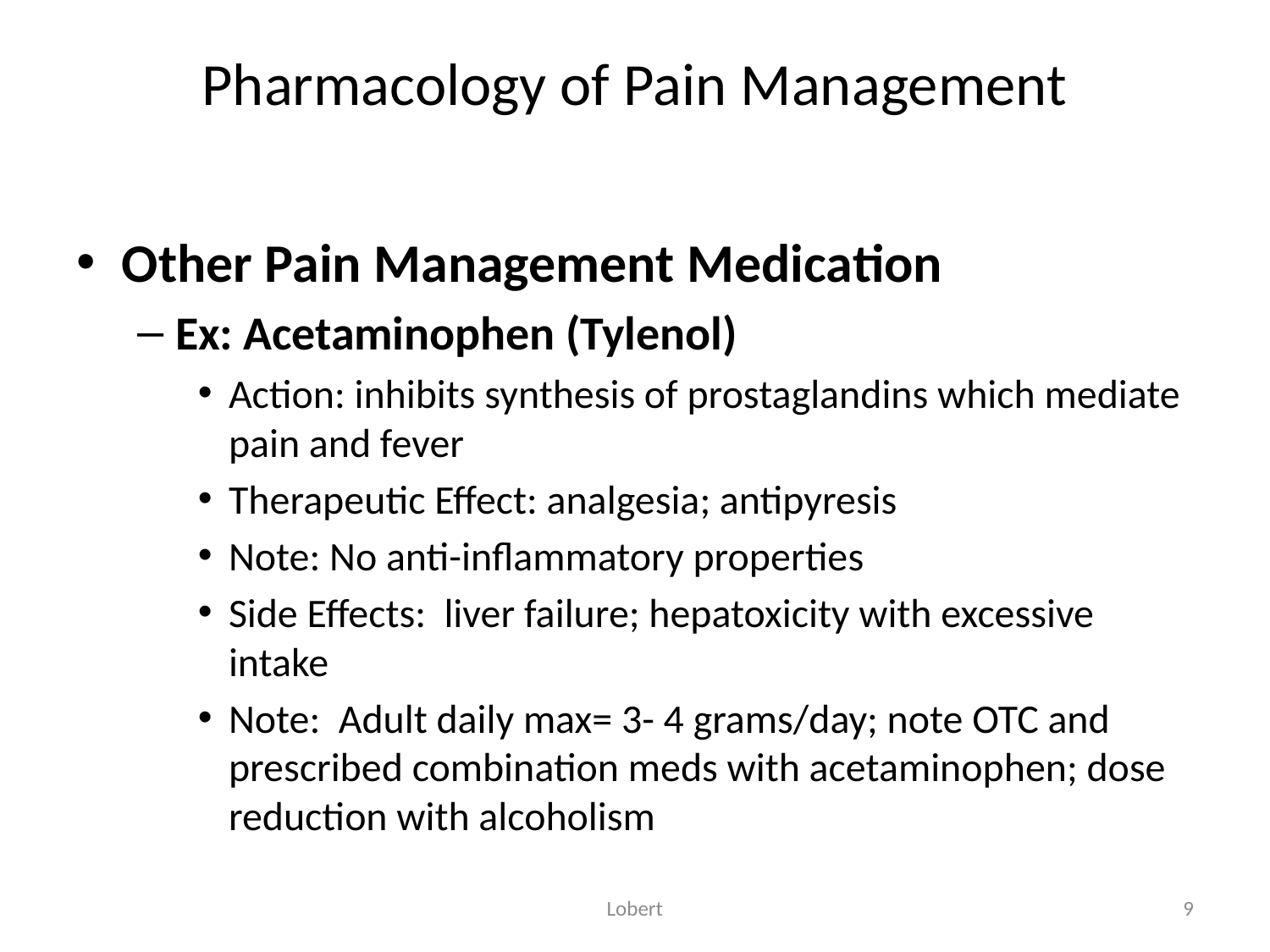

# Pharmacology of Pain Management
Other Pain Management Medication
Ex: Acetaminophen (Tylenol)
Action: inhibits synthesis of prostaglandins which mediate pain and fever
Therapeutic Effect: analgesia; antipyresis
Note: No anti-inflammatory properties
Side Effects:  liver failure; hepatoxicity with excessive intake
Note:  Adult daily max= 3- 4 grams/day; note OTC and prescribed combination meds with acetaminophen; dose reduction with alcoholism
Lobert
9